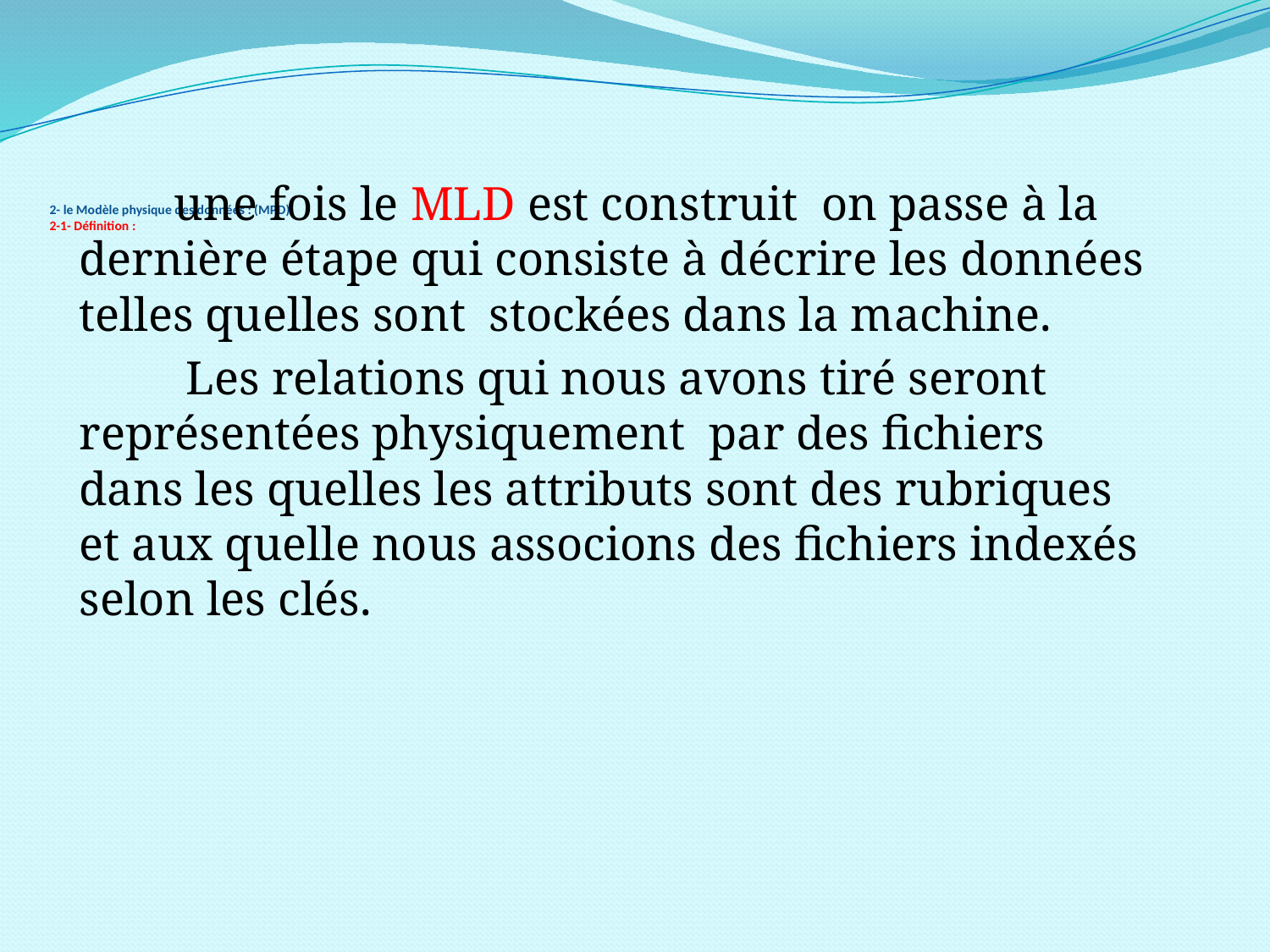

# 2- le Modèle physique des données : (MPD) 2-1- Définition :
        une fois le MLD est construit  on passe à la dernière étape qui consiste à décrire les données telles quelles sont  stockées dans la machine.
         Les relations qui nous avons tiré seront représentées physiquement  par des fichiers dans les quelles les attributs sont des rubriques et aux quelle nous associons des fichiers indexés selon les clés.